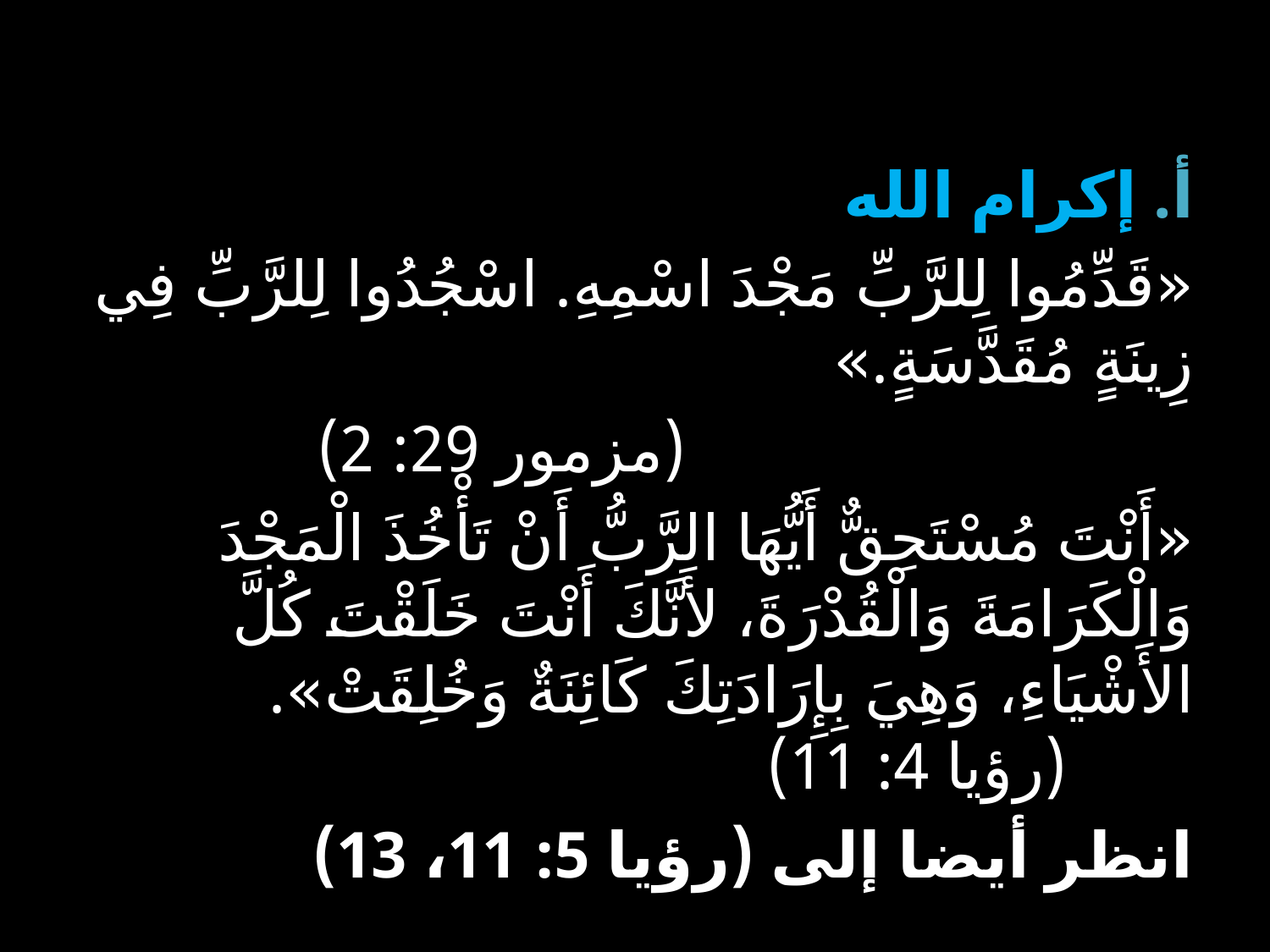

أ. إكرام الله
«قَدِّمُوا لِلرَّبِّ مَجْدَ اسْمِهِ. اسْجُدُوا لِلرَّبِّ فِي زِينَةٍ مُقَدَّسَةٍ.»
					(مزمور 29: 2)
«أَنْتَ مُسْتَحِقٌّ أَيُّهَا الرَّبُّ أَنْ تَأْخُذَ الْمَجْدَ وَالْكَرَامَةَ وَالْقُدْرَةَ، لأَنَّكَ أَنْتَ خَلَقْتَ كُلَّ الأَشْيَاءِ، وَهِيَ بِإِرَادَتِكَ كَائِنَةٌ وَخُلِقَتْ». 			(رؤيا 4: 11)
انظر أيضا إلى (رؤيا 5: 11، 13)